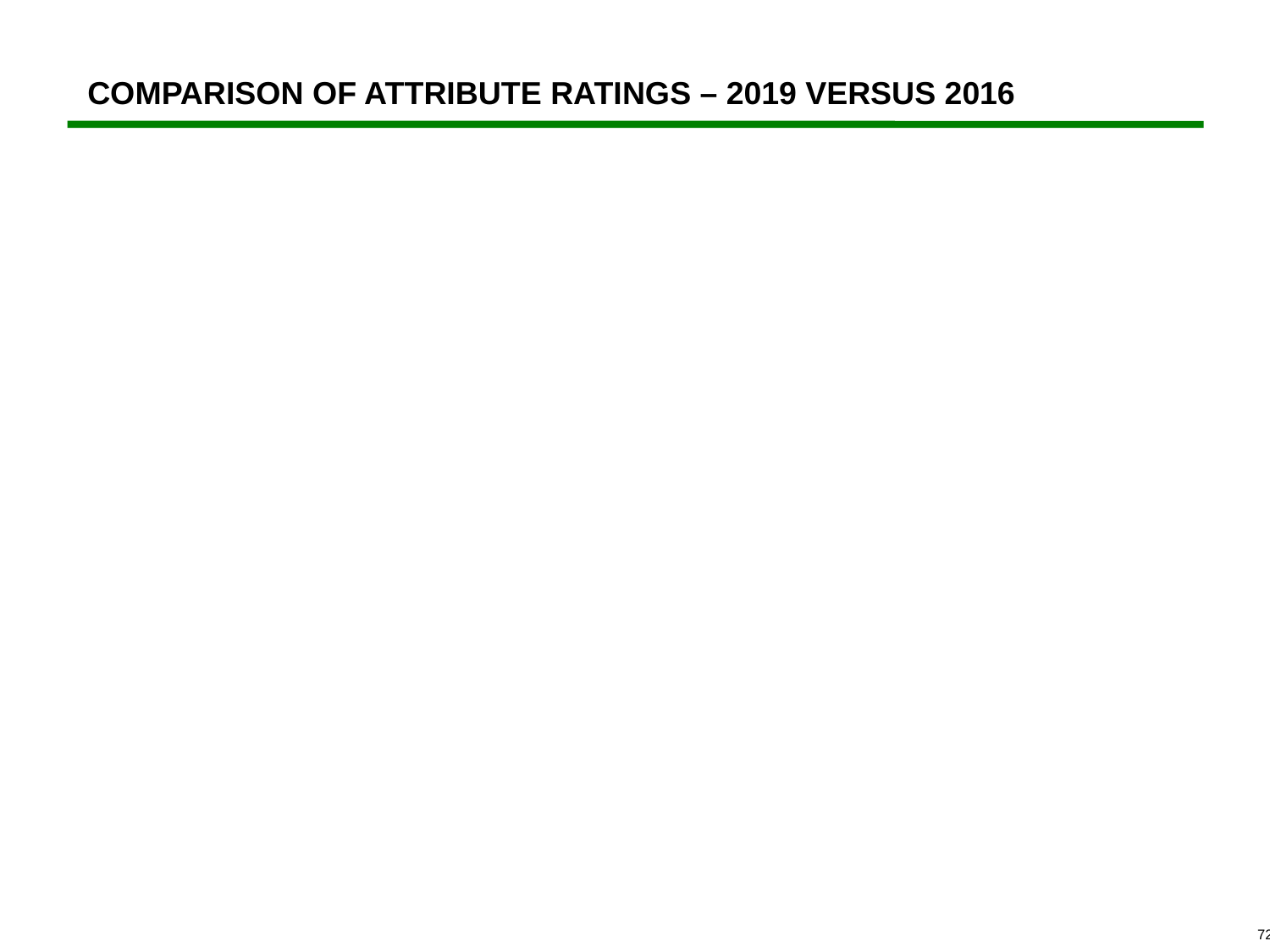

# COMPARISON OF ATTRIBUTE RATINGS – 2019 VERSUS 2016